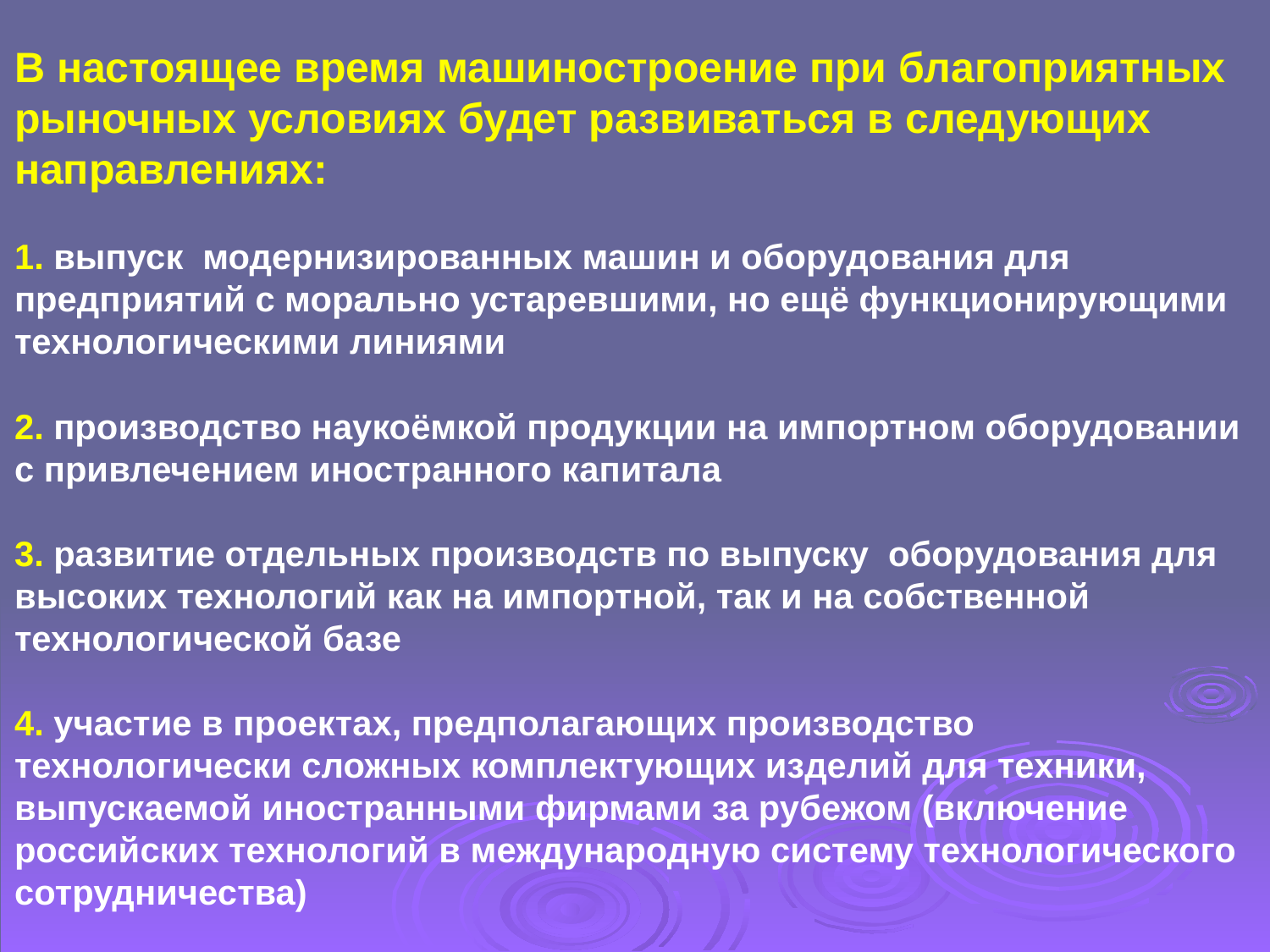

# В настоящее время машиностроение при благоприятных рыночных условиях будет развиваться в следующих направлениях: 1. выпуск  модернизированных машин и оборудования для предприятий с морально устаревшими, но ещё функционирующими технологическими линиями 2. производство наукоёмкой продукции на импортном оборудовании с привлечением иностранного капитала 3. развитие отдельных производств по выпуску  оборудования для высоких технологий как на импортной, так и на собственной технологической базе 4. участие в проектах, предполагающих производство  технологически сложных комплектующих изделий для техники, выпускаемой иностранными фирмами за рубежом (включение  российских технологий в международную систему технологического сотрудничества)